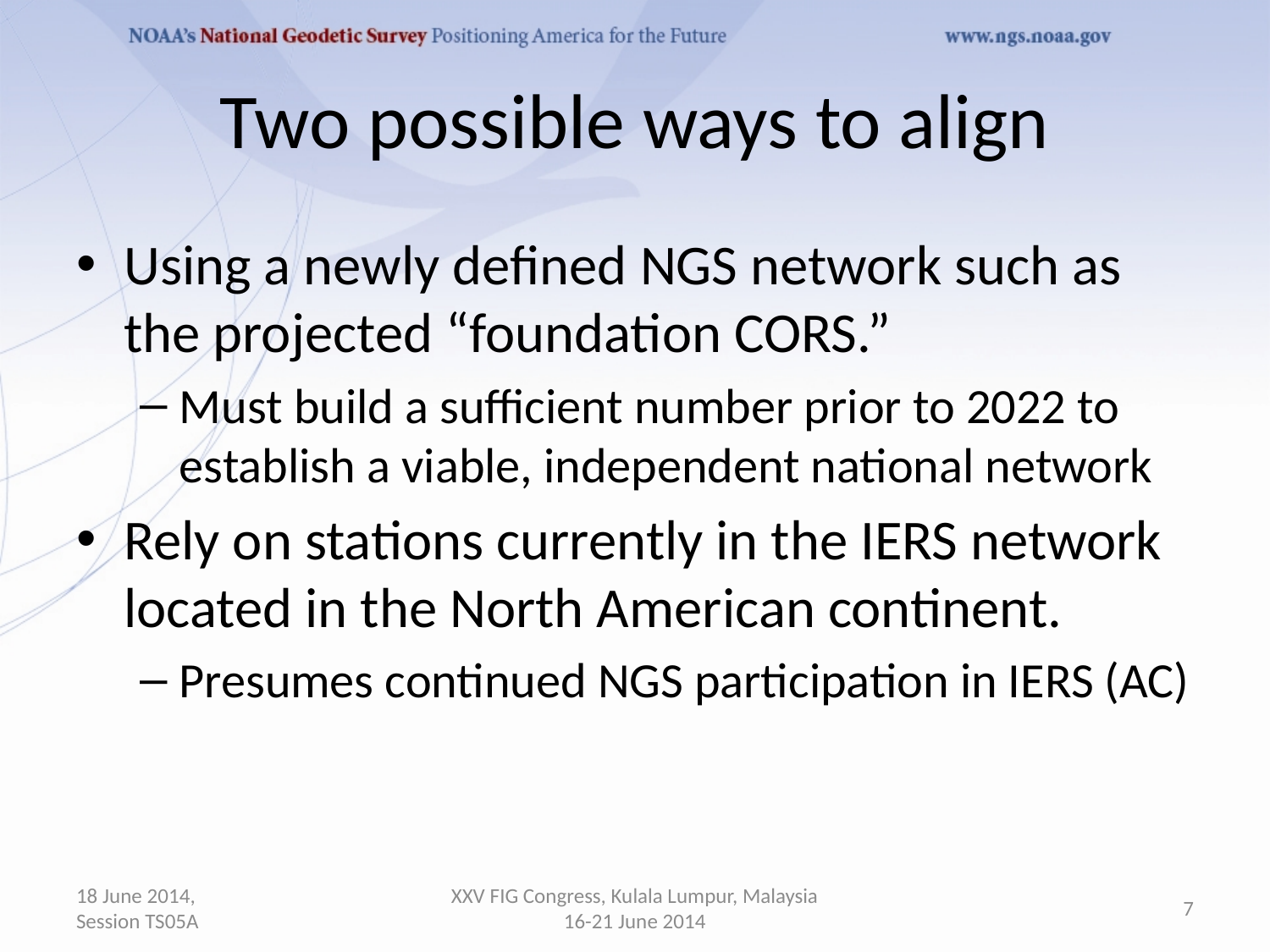

# Two possible ways to align
Using a newly defined NGS network such as the projected “foundation CORS.”
Must build a sufficient number prior to 2022 to establish a viable, independent national network
Rely on stations currently in the IERS network located in the North American continent.
Presumes continued NGS participation in IERS (AC)
18 June 2014,                         Session TS05A
XXV FIG Congress, Kulala Lumpur, Malaysia 16-21 June 2014
7